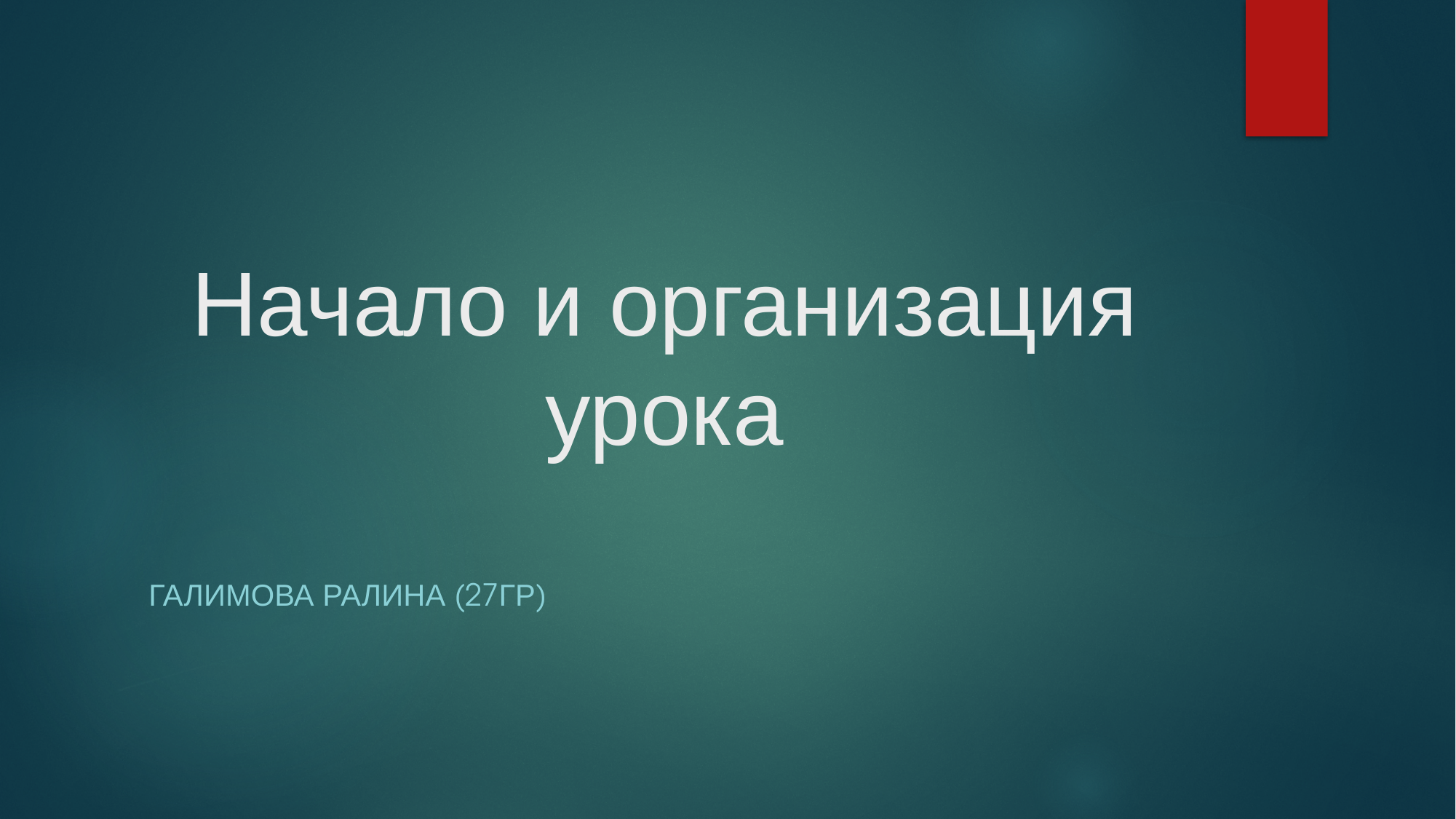

# Начало и организация урока
Галимова Ралина (27гр)